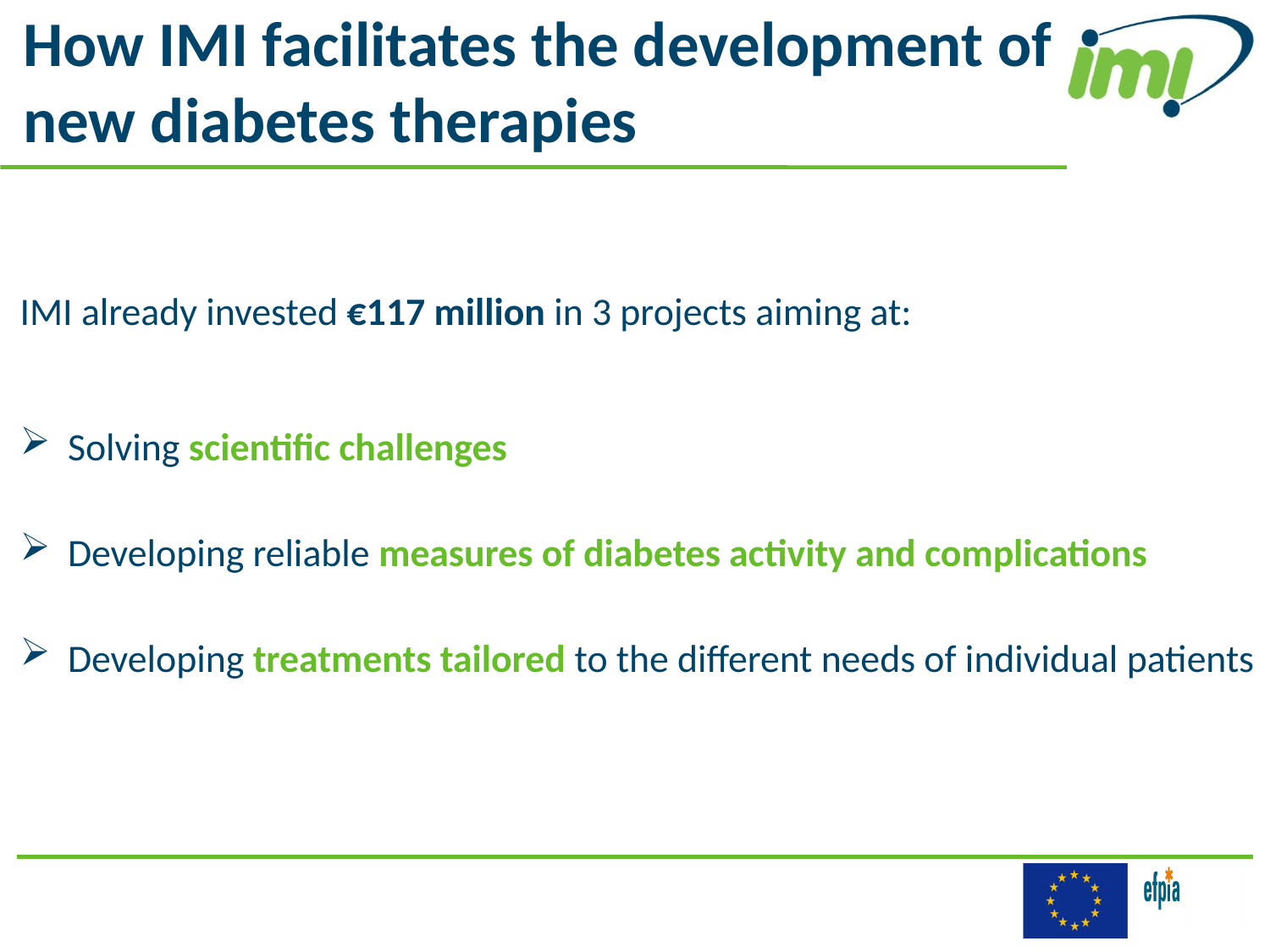

How IMI facilitates the development of
new diabetes therapies

IMI already invested €117 million in 3 projects aiming at:

Solving scientific challenges

Developing reliable measures of diabetes activity and complications

Developing treatments tailored to the different needs of individual patients